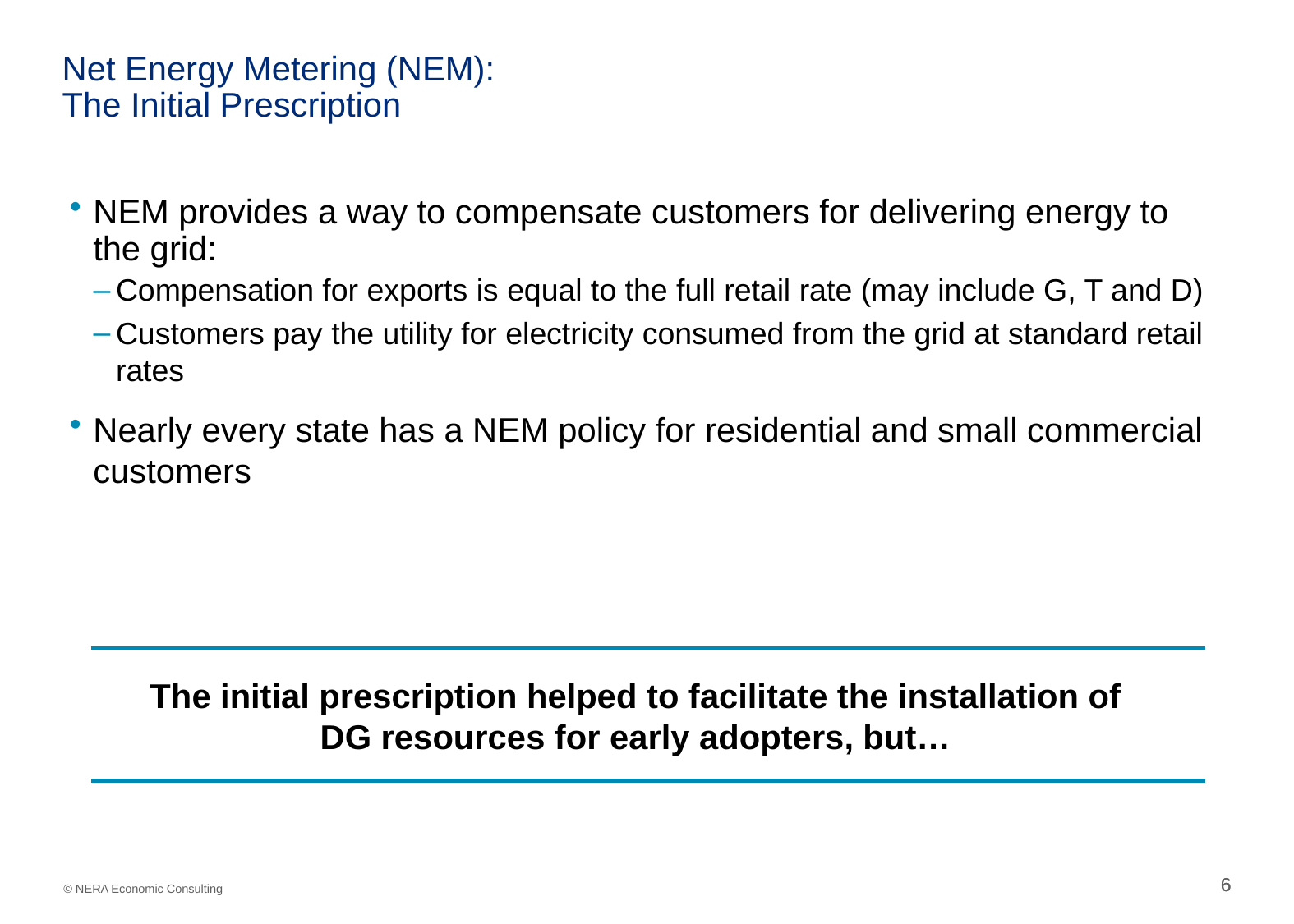

# Net Energy Metering (NEM): The Initial Prescription
NEM provides a way to compensate customers for delivering energy to the grid:
Compensation for exports is equal to the full retail rate (may include G, T and D)
Customers pay the utility for electricity consumed from the grid at standard retail rates
Nearly every state has a NEM policy for residential and small commercial customers

The initial prescription helped to facilitate the installation of DG resources for early adopters, but…